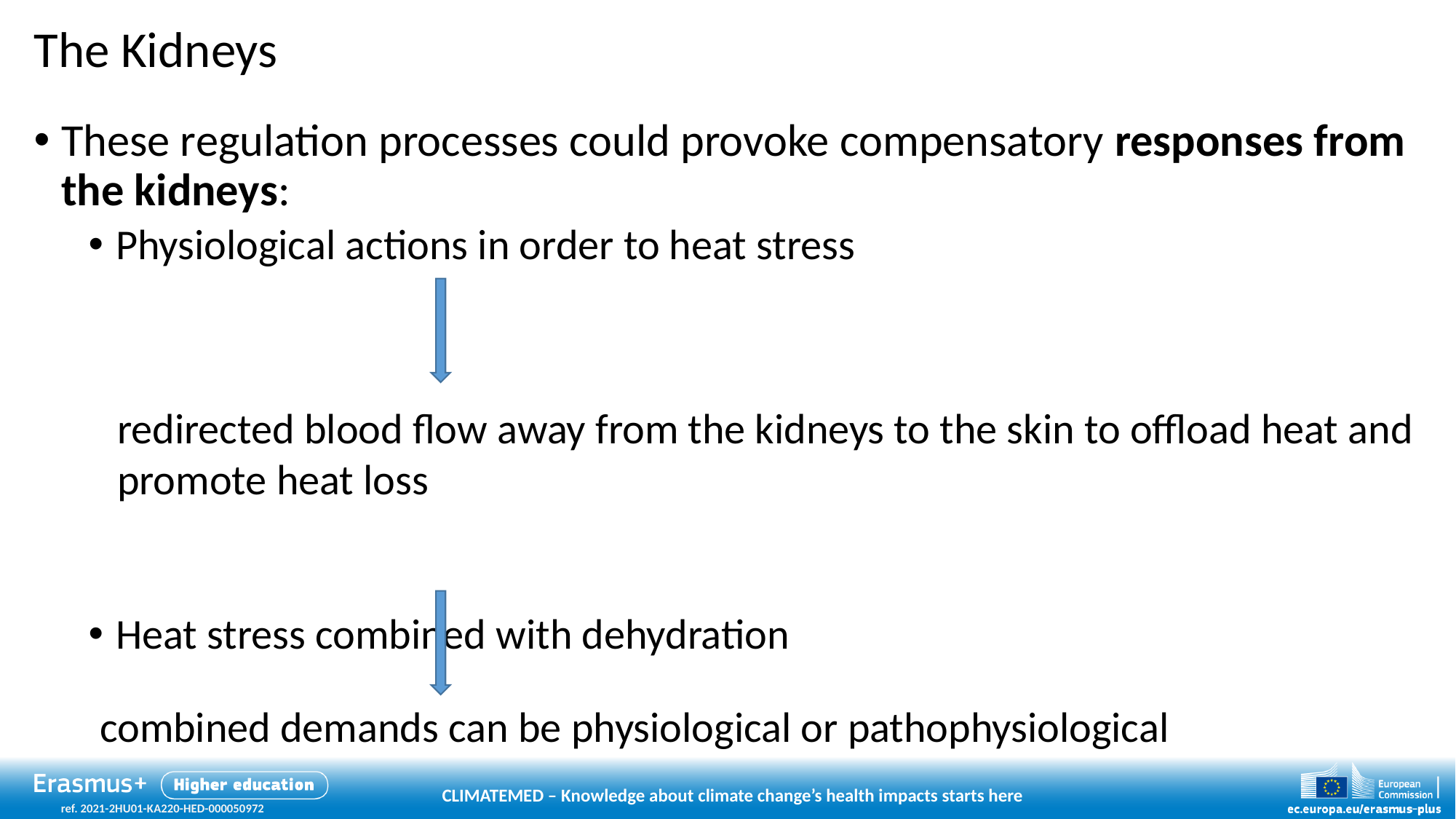

# The Kidneys
These regulation processes could provoke compensatory responses from the kidneys:
Physiological actions in order to heat stress

Heat stress combined with dehydration

redirected blood flow away from the kidneys to the skin to offload heat and promote heat loss

combined demands can be physiological or pathophysiological